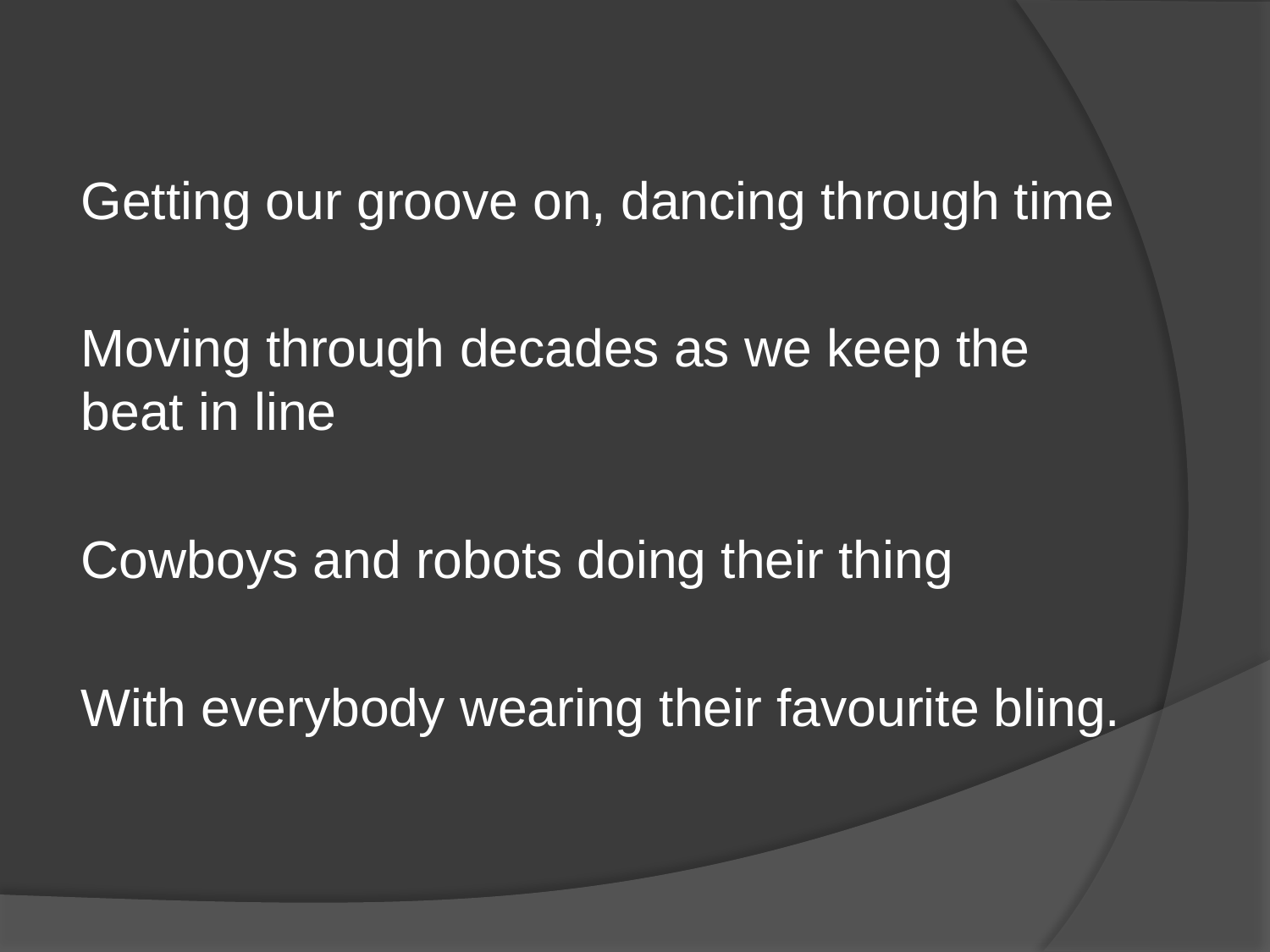

Getting our groove on, dancing through time

Moving through decades as we keep the beat in line

Cowboys and robots doing their thing

With everybody wearing their favourite bling.